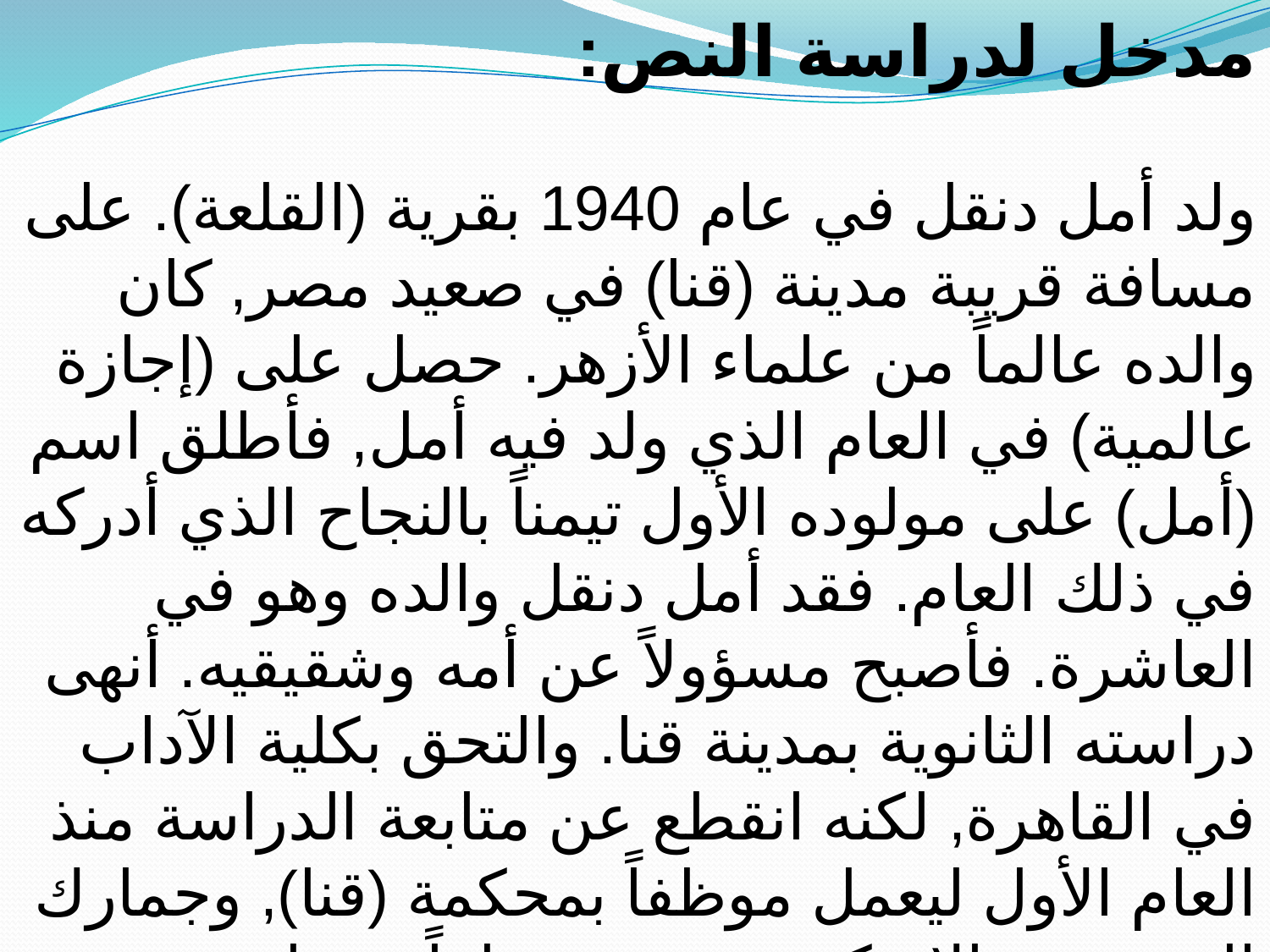

مدخل لدراسة النص:

ولد أمل دنقل في عام 1940 بقرية (القلعة). على مسافة قريبة مدينة (قنا) في صعيد مصر, كان والده عالماً من علماء الأزهر. حصل على (إجازة عالمية) في العام الذي ولد فيه أمل, فأطلق اسم (أمل) على مولوده الأول تيمناً بالنجاح الذي أدركه في ذلك العام. فقد أمل دنقل والده وهو في العاشرة. فأصبح مسؤولاً عن أمه وشقيقيه. أنهى دراسته الثانوية بمدينة قنا. والتحق بكلية الآداب في القاهرة, لكنه انقطع عن متابعة الدراسة منذ العام الأول ليعمل موظفاً بمحكمة (قنا), وجمارك السويس والإسكندرية, ثم موظفاً بمنظمة التضامن الأفروآسيوي.